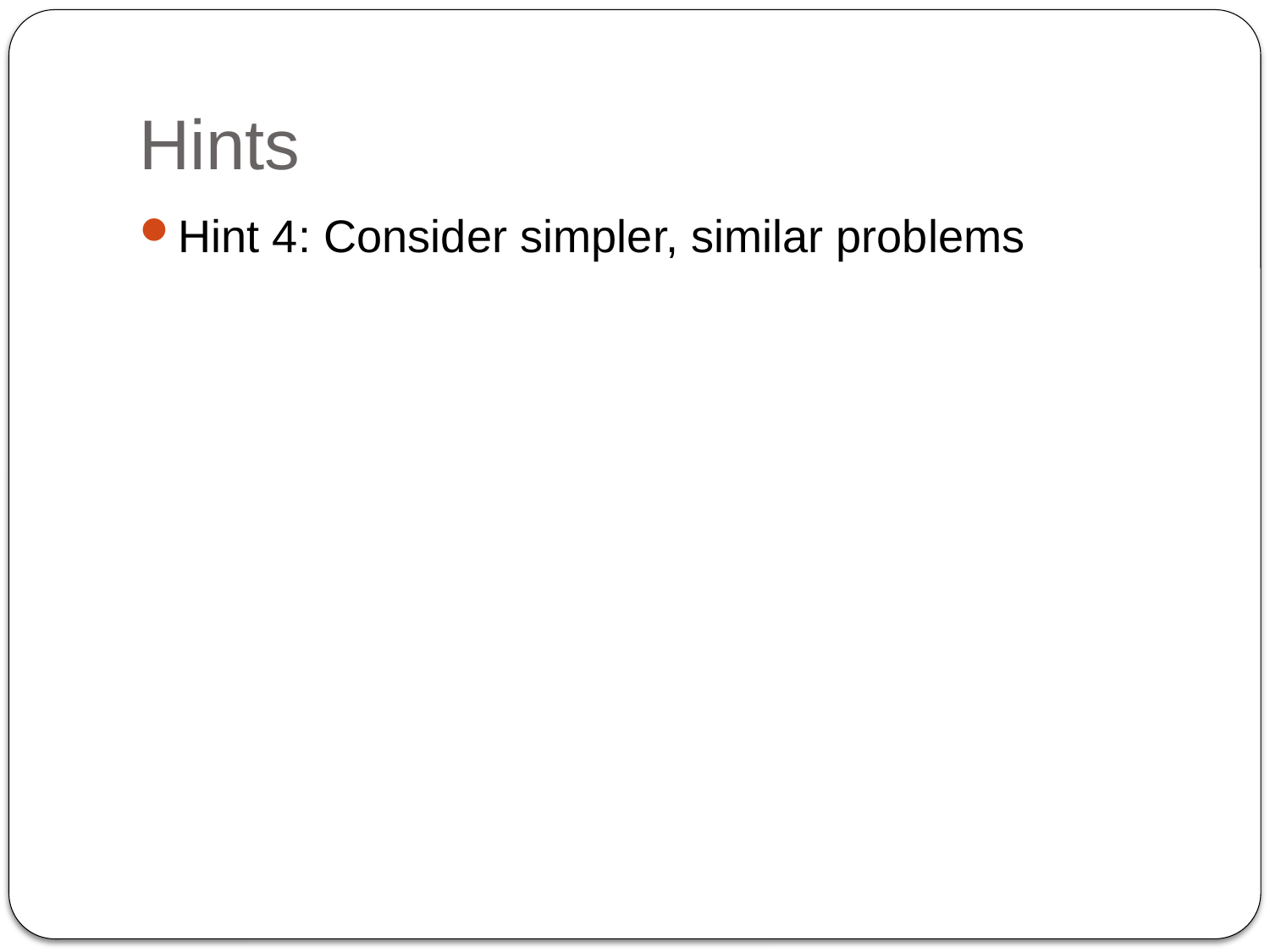

# Hints
Hint 4: Consider simpler, similar problems